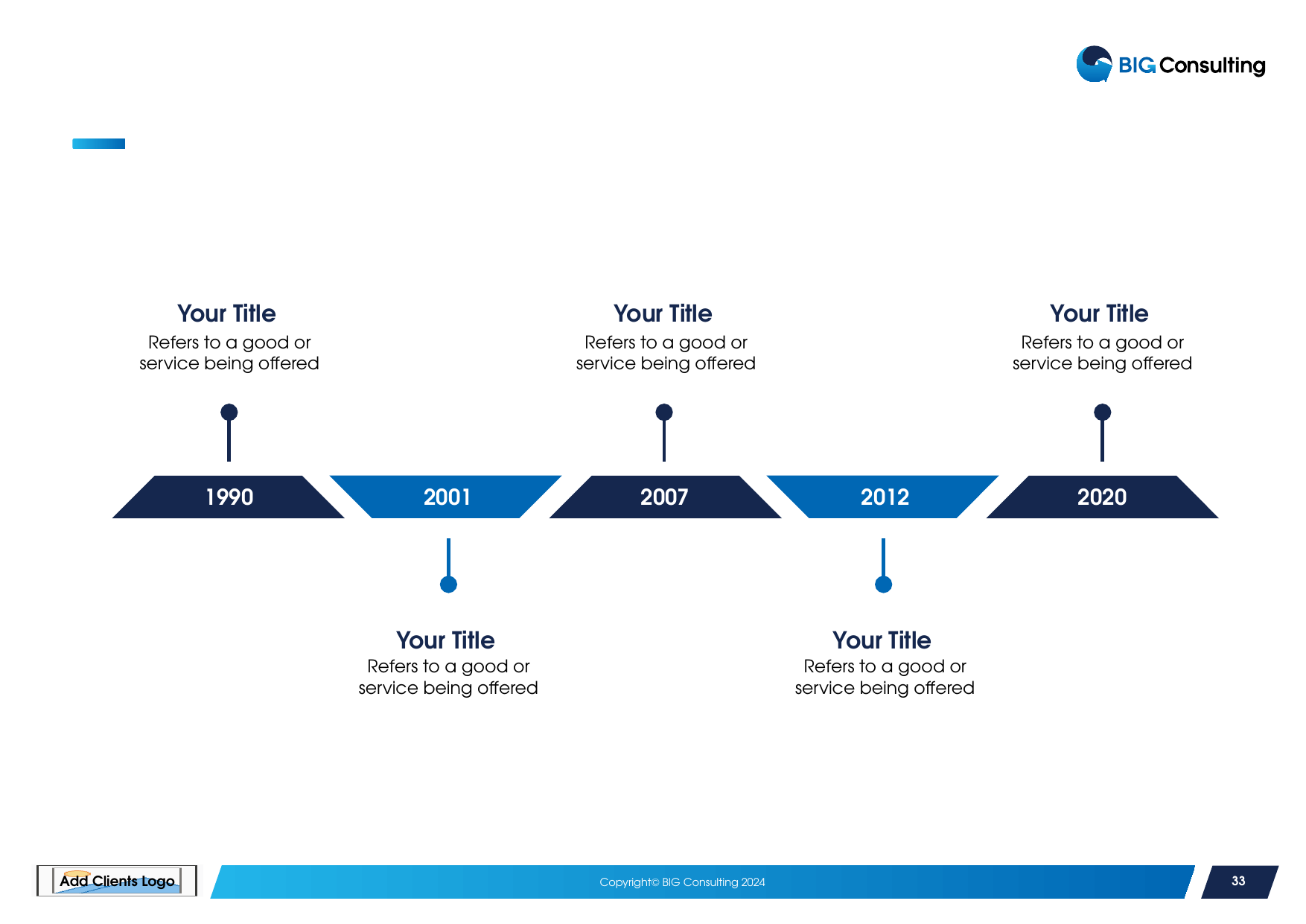

Your Title
Your Title
Your Title
Refers to a good or service being offered
Refers to a good or service being offered
Refers to a good or service being offered

1990
2001
2007
2012
2020
Your Title
Your Title
Refers to a good or service being offered
Refers to a good or service being offered

33